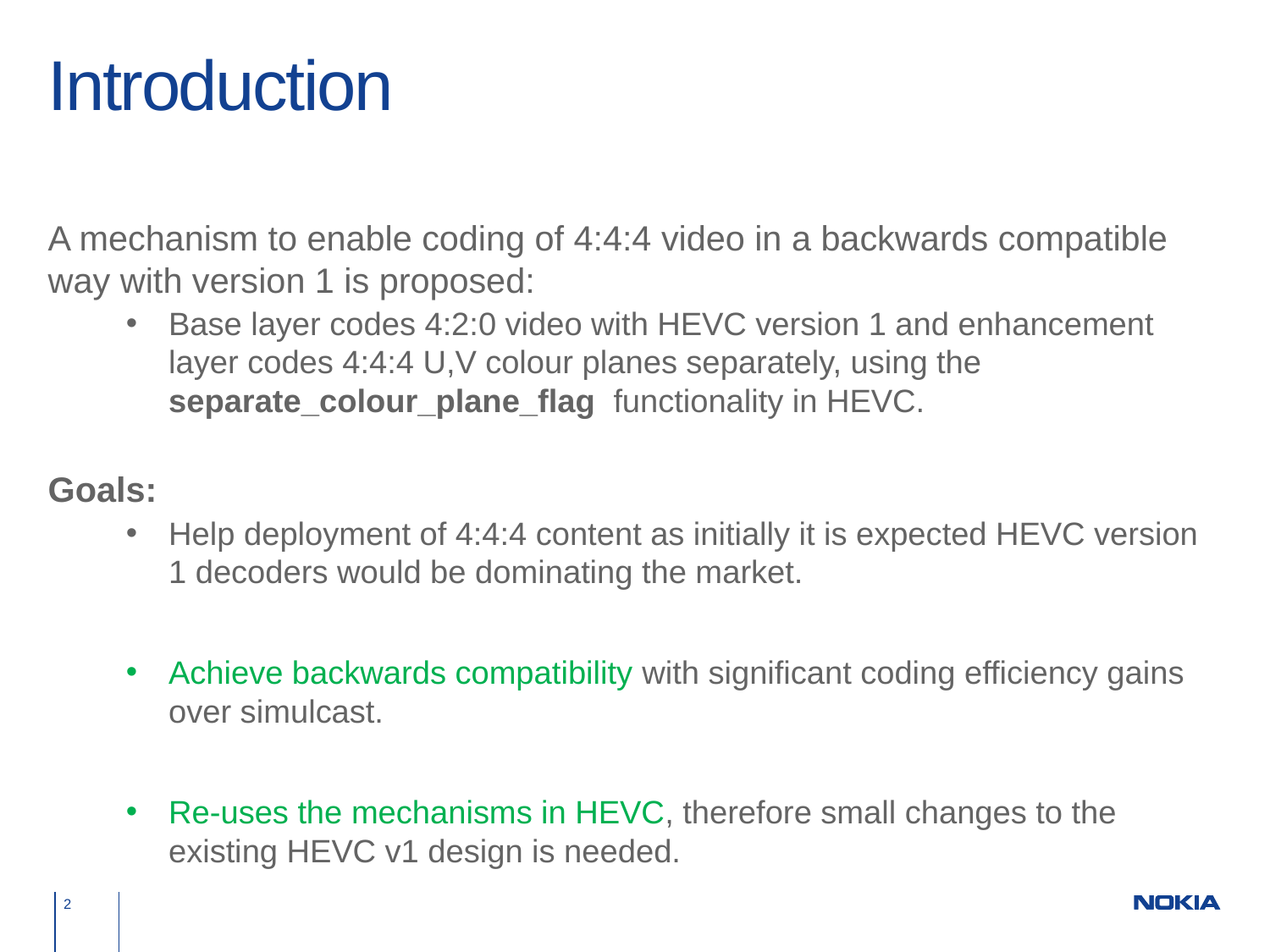

# Introduction
A mechanism to enable coding of 4:4:4 video in a backwards compatible way with version 1 is proposed:
Base layer codes 4:2:0 video with HEVC version 1 and enhancement layer codes 4:4:4 U,V colour planes separately, using the separate_colour_plane_flag  functionality in HEVC.

Goals:
Help deployment of 4:4:4 content as initially it is expected HEVC version 1 decoders would be dominating the market.

Achieve backwards compatibility with significant coding efficiency gains over simulcast.

Re-uses the mechanisms in HEVC, therefore small changes to the existing HEVC v1 design is needed.
2